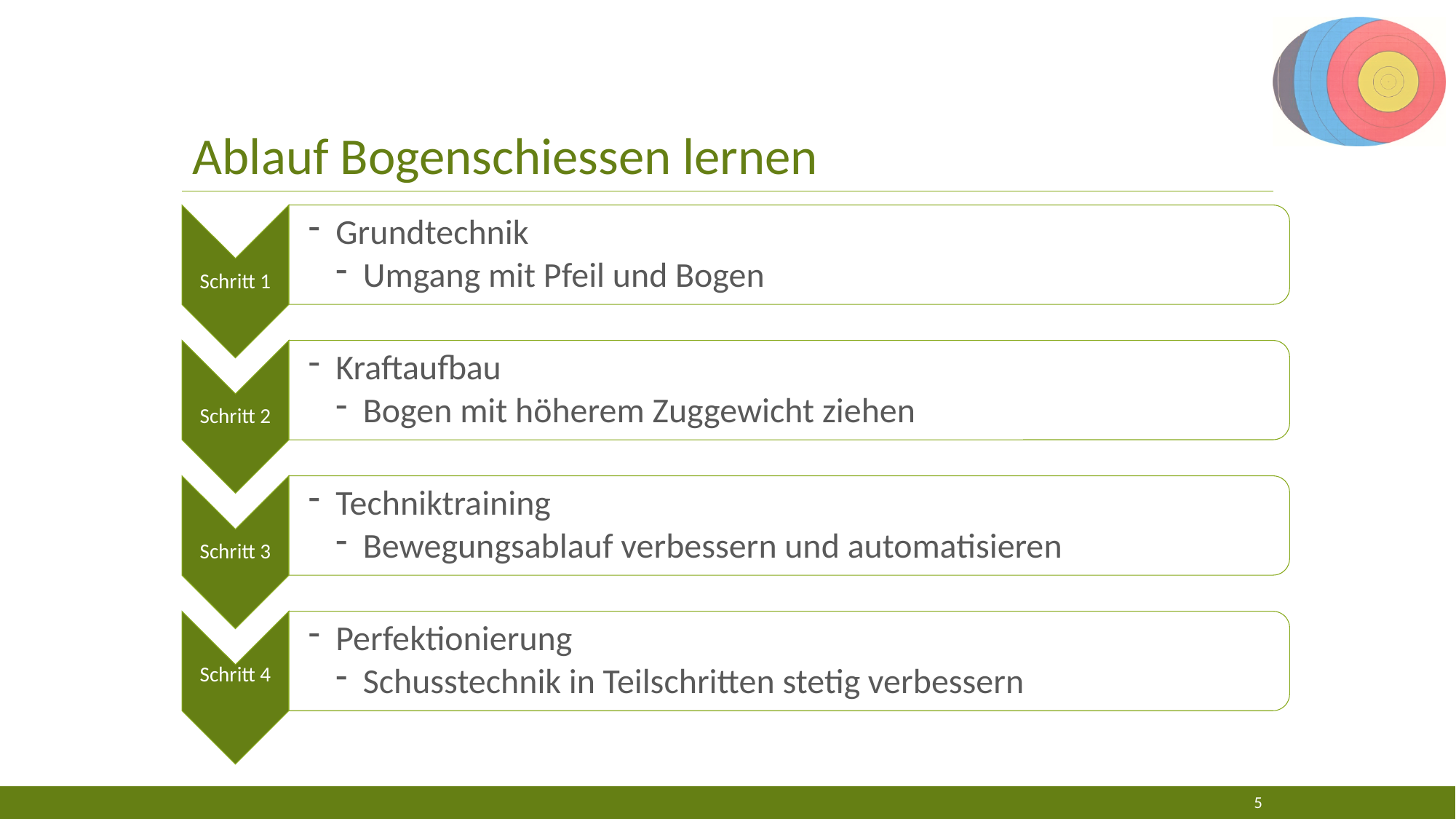

# Ablauf Bogenschiessen lernen
Schritt 1
Grundtechnik
Umgang mit Pfeil und Bogen
Schritt 2
Kraftaufbau
Bogen mit höherem Zuggewicht ziehen
Schritt 3
Techniktraining
Bewegungsablauf verbessern und automatisieren
Schritt 4
Perfektionierung
Schusstechnik in Teilschritten stetig verbessern
5